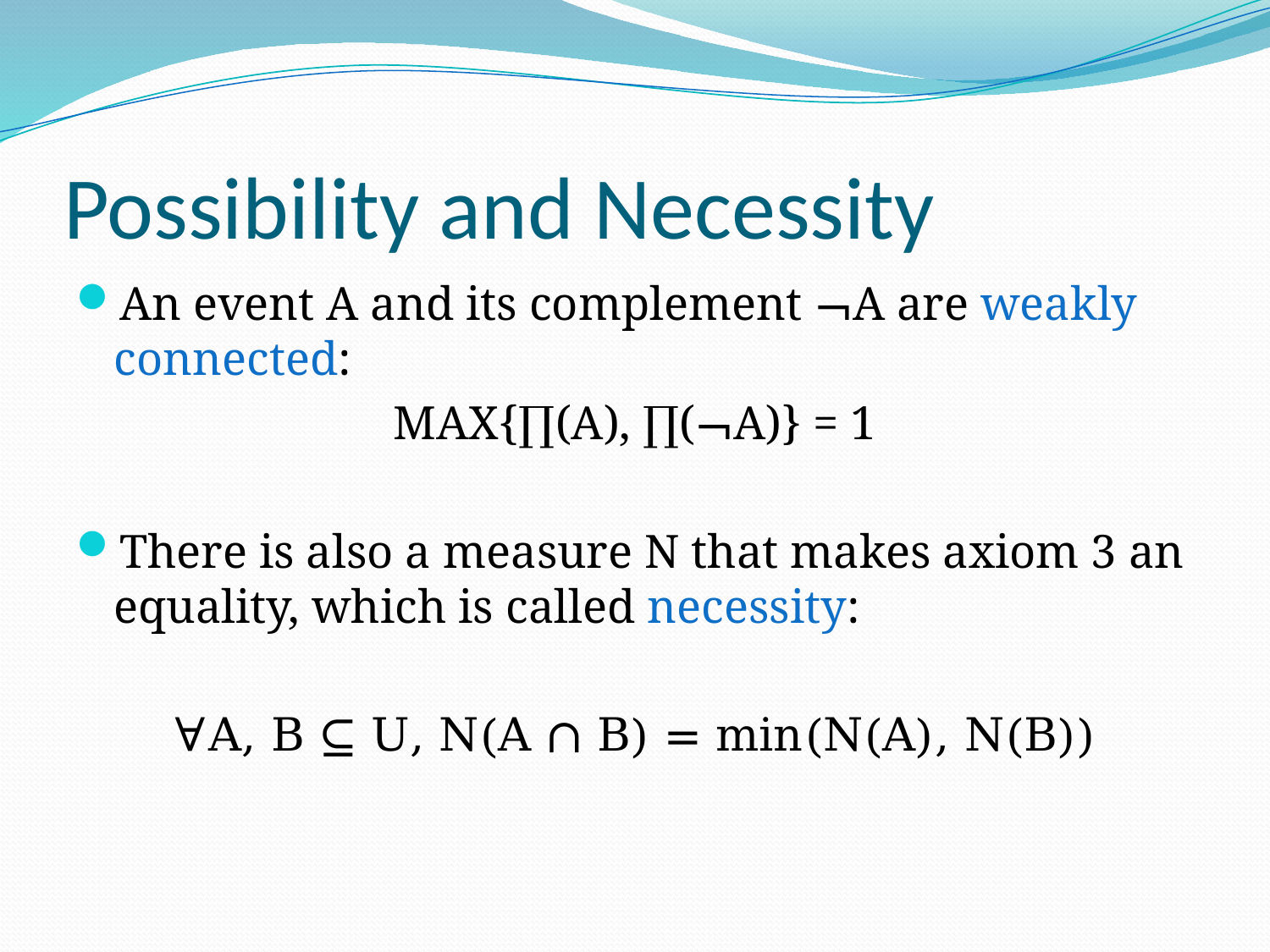

# Possibility and Necessity
An event A and its complement ¬A are weakly connected:
MAX{∏(A), ∏(¬A)} = 1

There is also a measure N that makes axiom 3 an equality, which is called necessity:

∀A, B ⊆ U, N(A ∩ B) = min(N(A), N(B))